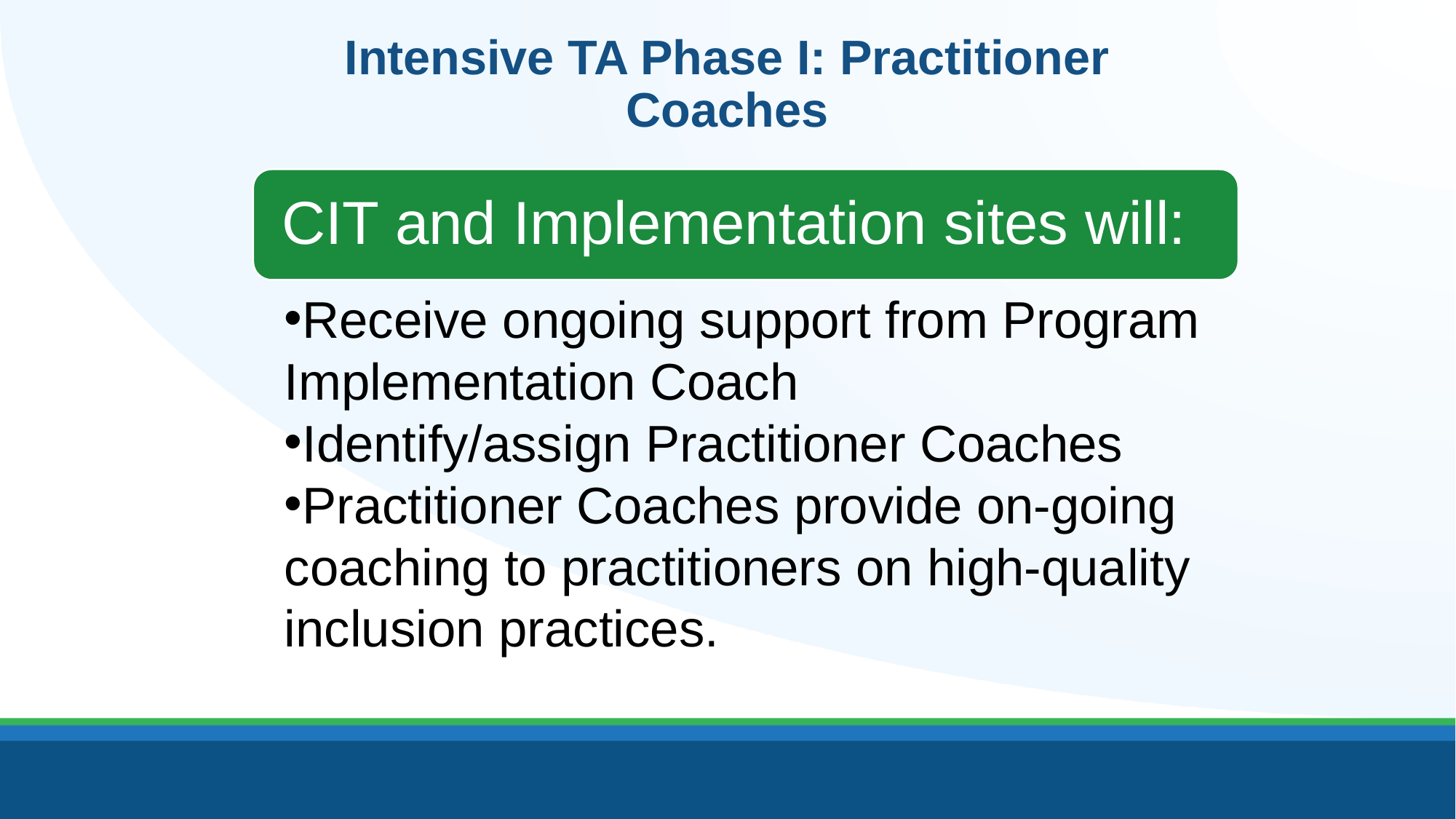

# Intensive TA Phase I: Practitioner Coaches
CIT and Implementation sites will:
Receive ongoing support from Program Implementation Coach
Identify/assign Practitioner Coaches
Practitioner Coaches provide on-going coaching to practitioners on high-quality inclusion practices.